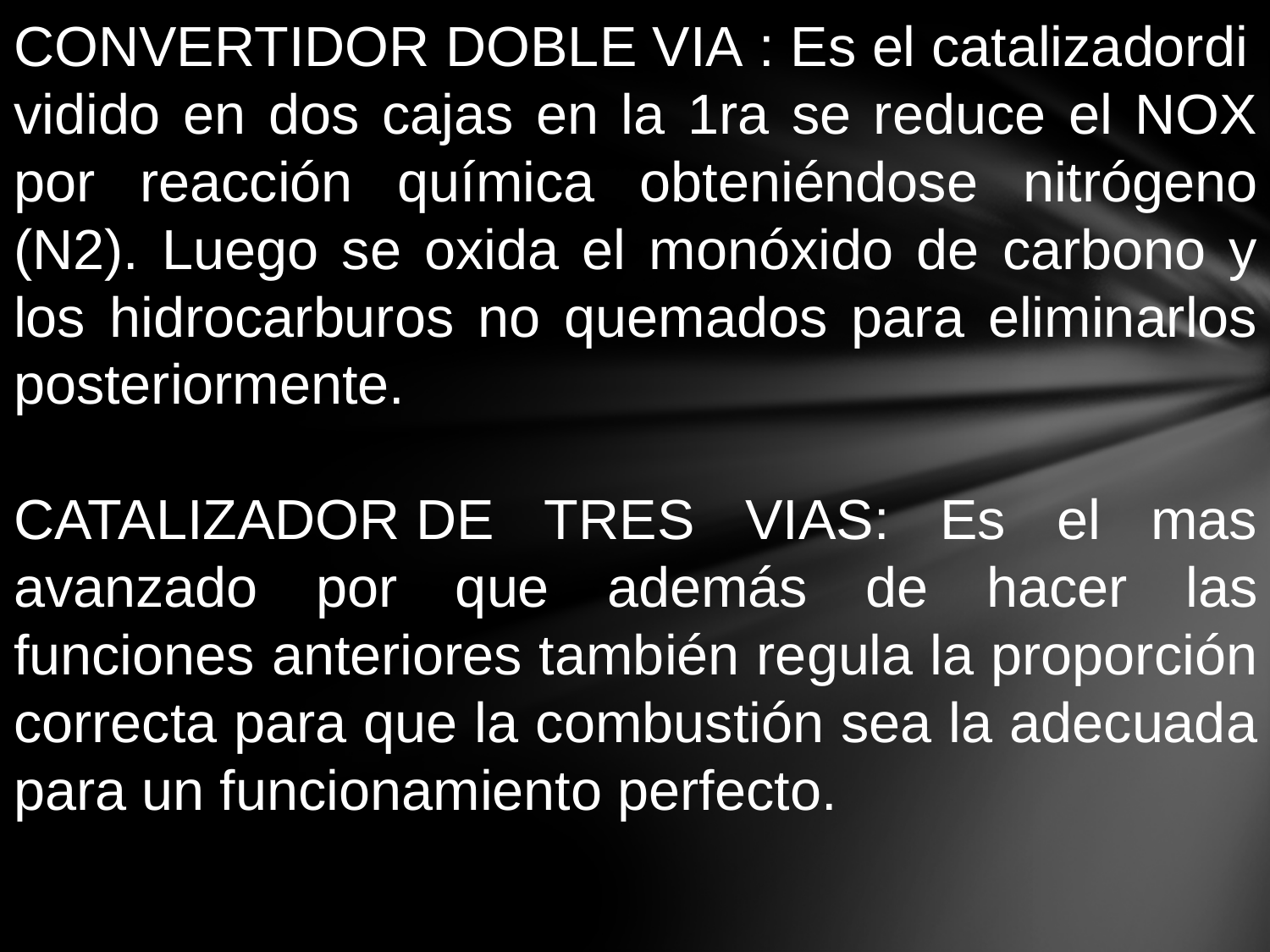

CONVERTIDOR DOBLE VIA : Es el catalizadordividido en dos cajas en la 1ra se reduce el NOX por reacción química obteniéndose nitrógeno (N2). Luego se oxida el monóxido de carbono y los hidrocarburos no quemados para eliminarlos posteriormente.
 
CATALIZADOR DE TRES VIAS: Es el mas avanzado por que además de hacer las funciones anteriores también regula la proporción correcta para que la combustión sea la adecuada para un funcionamiento perfecto.